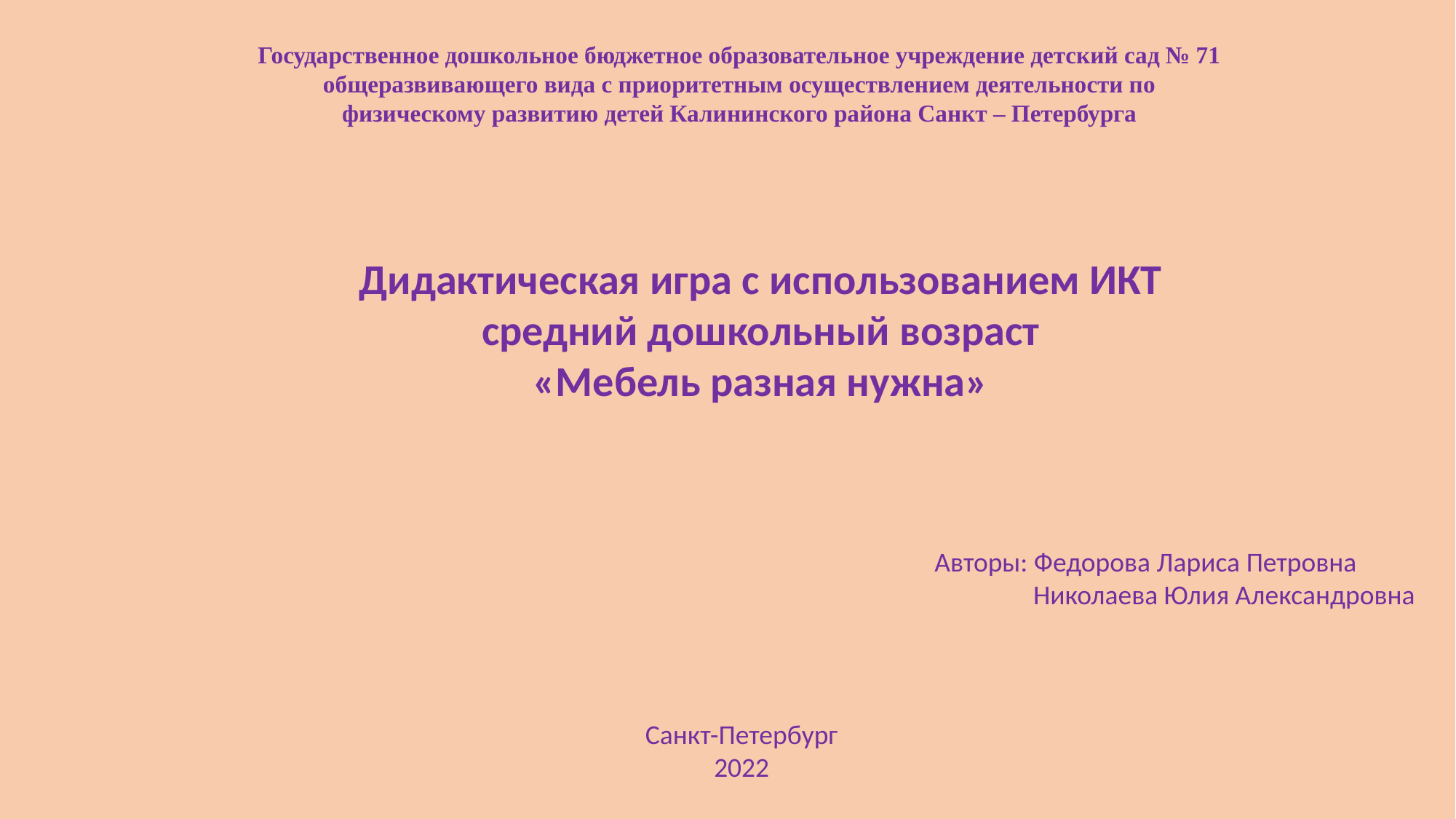

Государственное дошкольное бюджетное образовательное учреждение детский сад № 71
общеразвивающего вида с приоритетным осуществлением деятельности по физическому развитию детей Калининского района Санкт – Петербурга
Дидактическая игра с использованием ИКТ
средний дошкольный возраст
«Мебель разная нужна»

Авторы: Федорова Лариса Петровна
                Николаева Юлия Александровна
Санкт-Петербург
2022